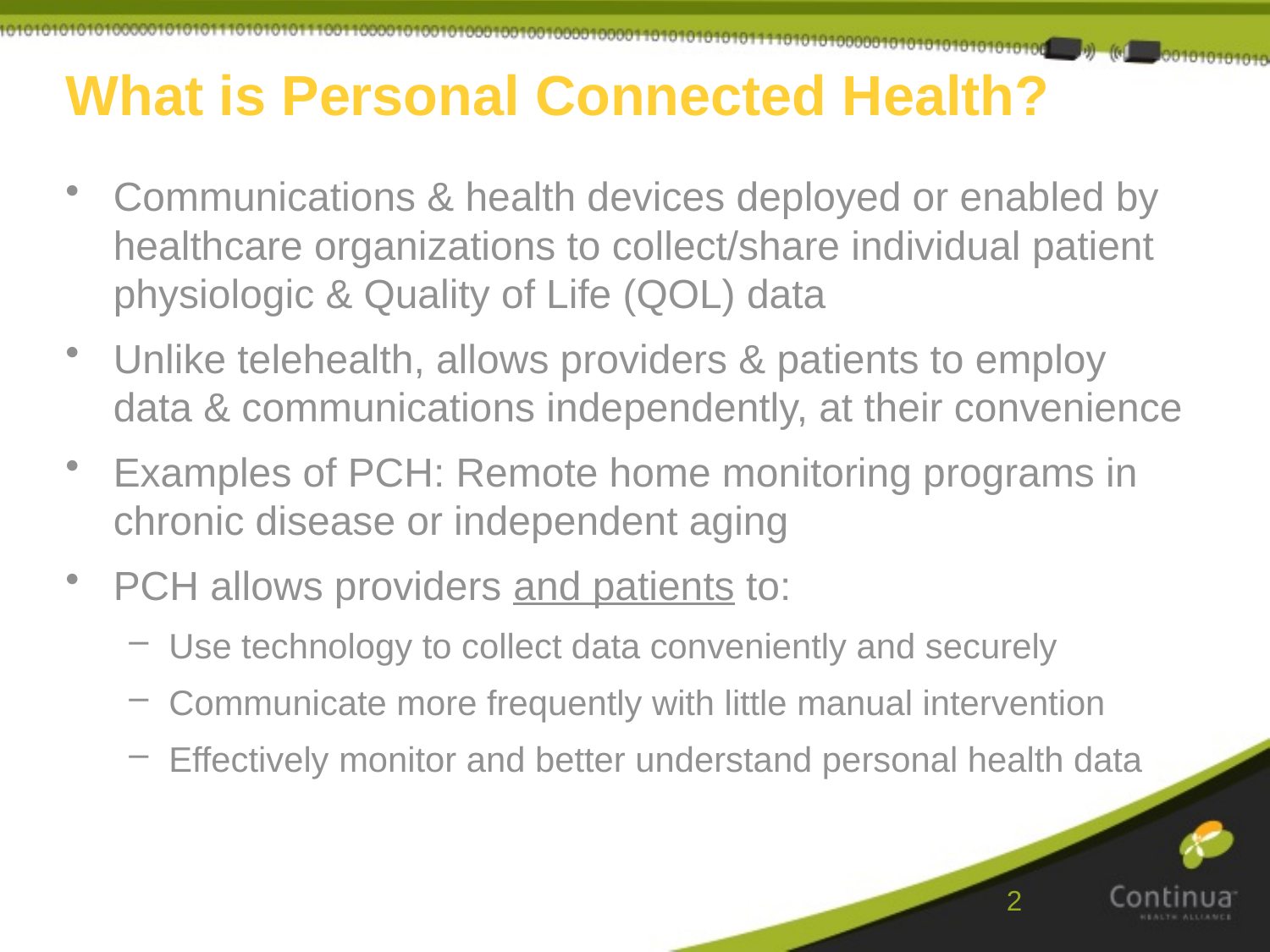

# What is Personal Connected Health?
Communications & health devices deployed or enabled by healthcare organizations to collect/share individual patient physiologic & Quality of Life (QOL) data
Unlike telehealth, allows providers & patients to employ data & communications independently, at their convenience
Examples of PCH: Remote home monitoring programs in chronic disease or independent aging
PCH allows providers and patients to:
Use technology to collect data conveniently and securely
Communicate more frequently with little manual intervention
Effectively monitor and better understand personal health data